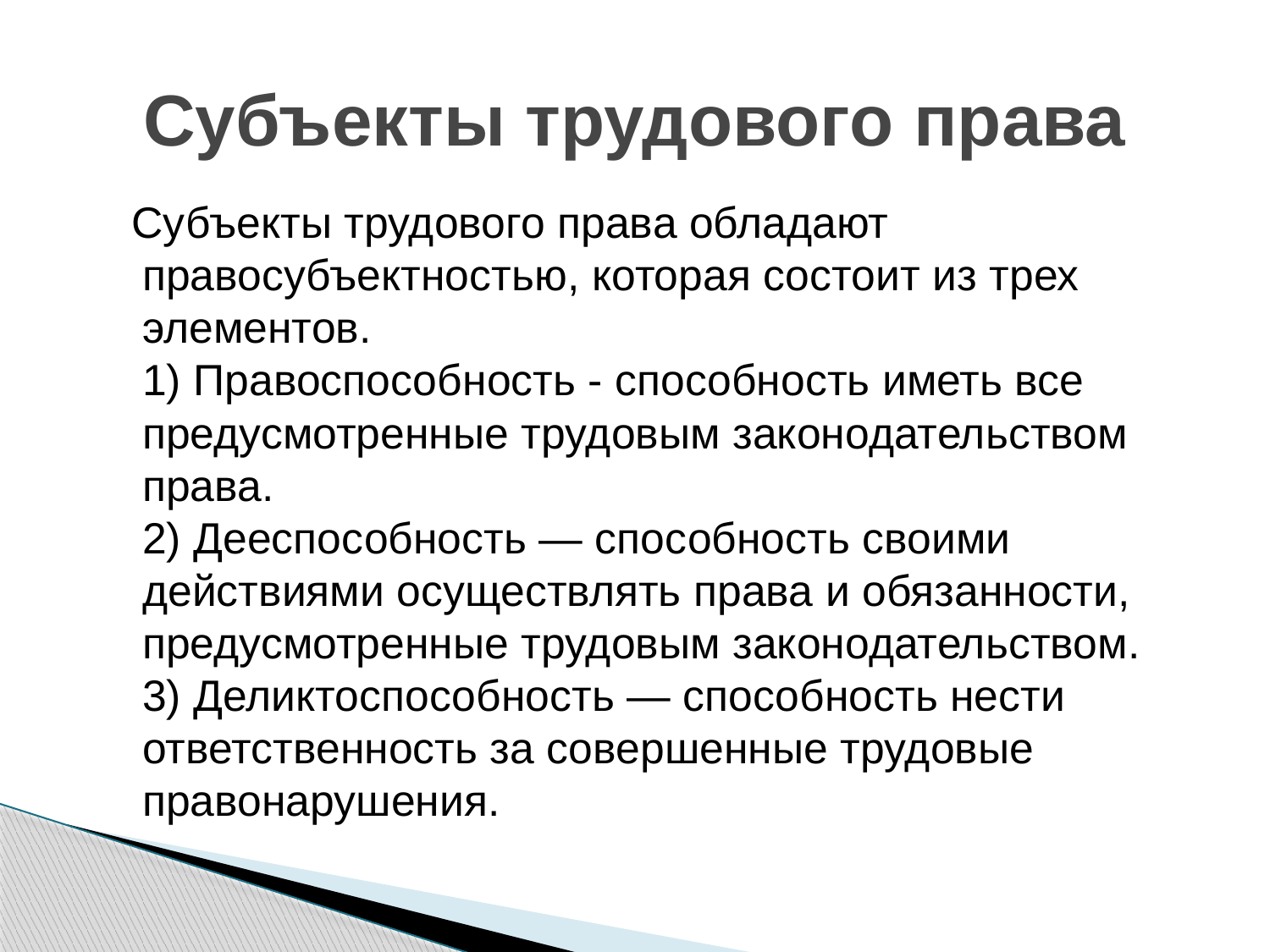

# Субъекты трудового права
  Субъекты трудового права обладают правосубъектностью, которая состоит из трех элементов. 
1) Правоспособность - способность иметь все предусмотренные трудовым законодательством права. 
2) Дееспособность — способность своими действиями осуществлять права и обязанности, предусмотренные трудовым законодательством. 
3) Деликтоспособность — способность нести ответственность за совершенные трудовые правонарушения.